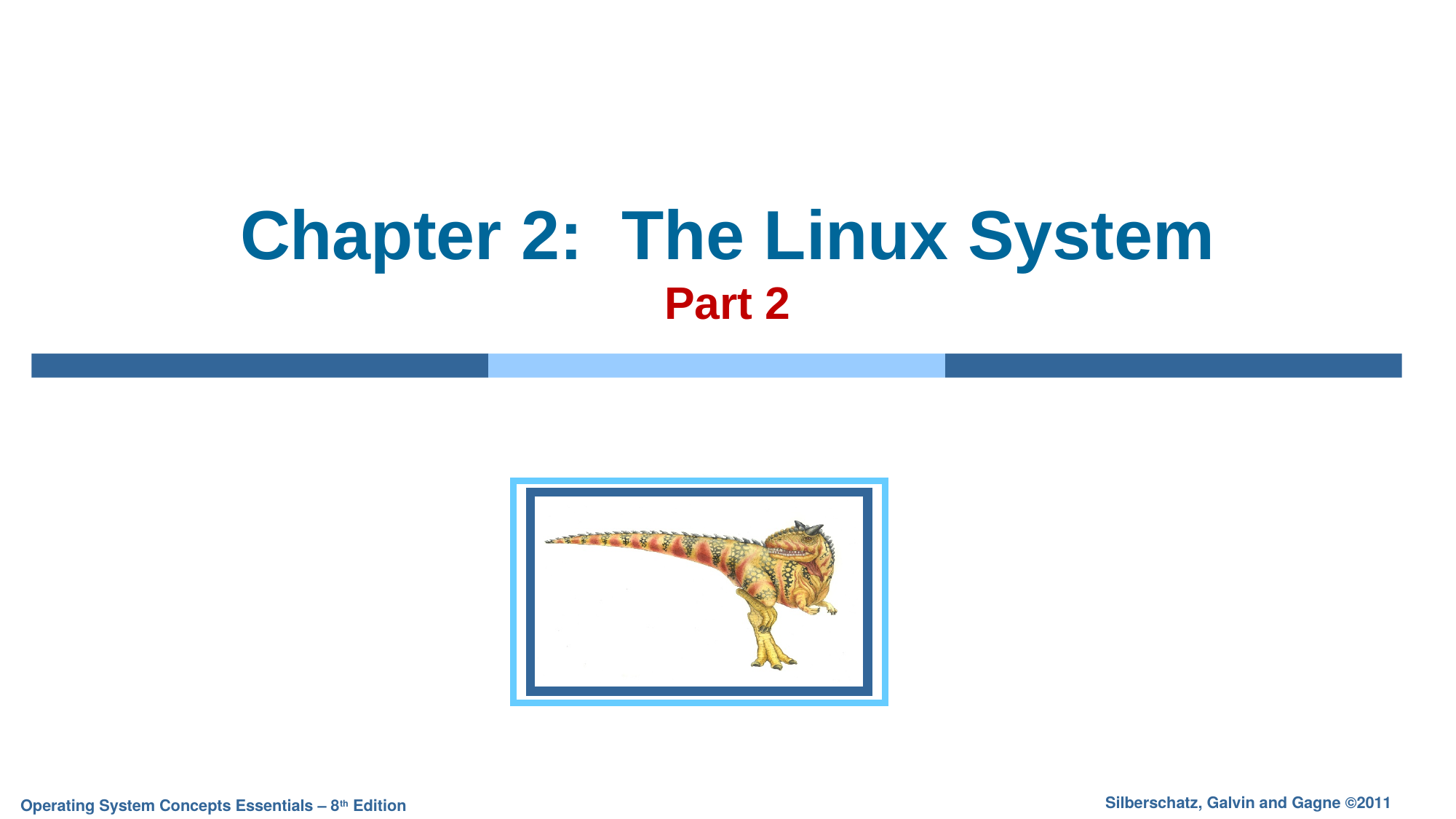

# Chapter 2:  The Linux System Part 2